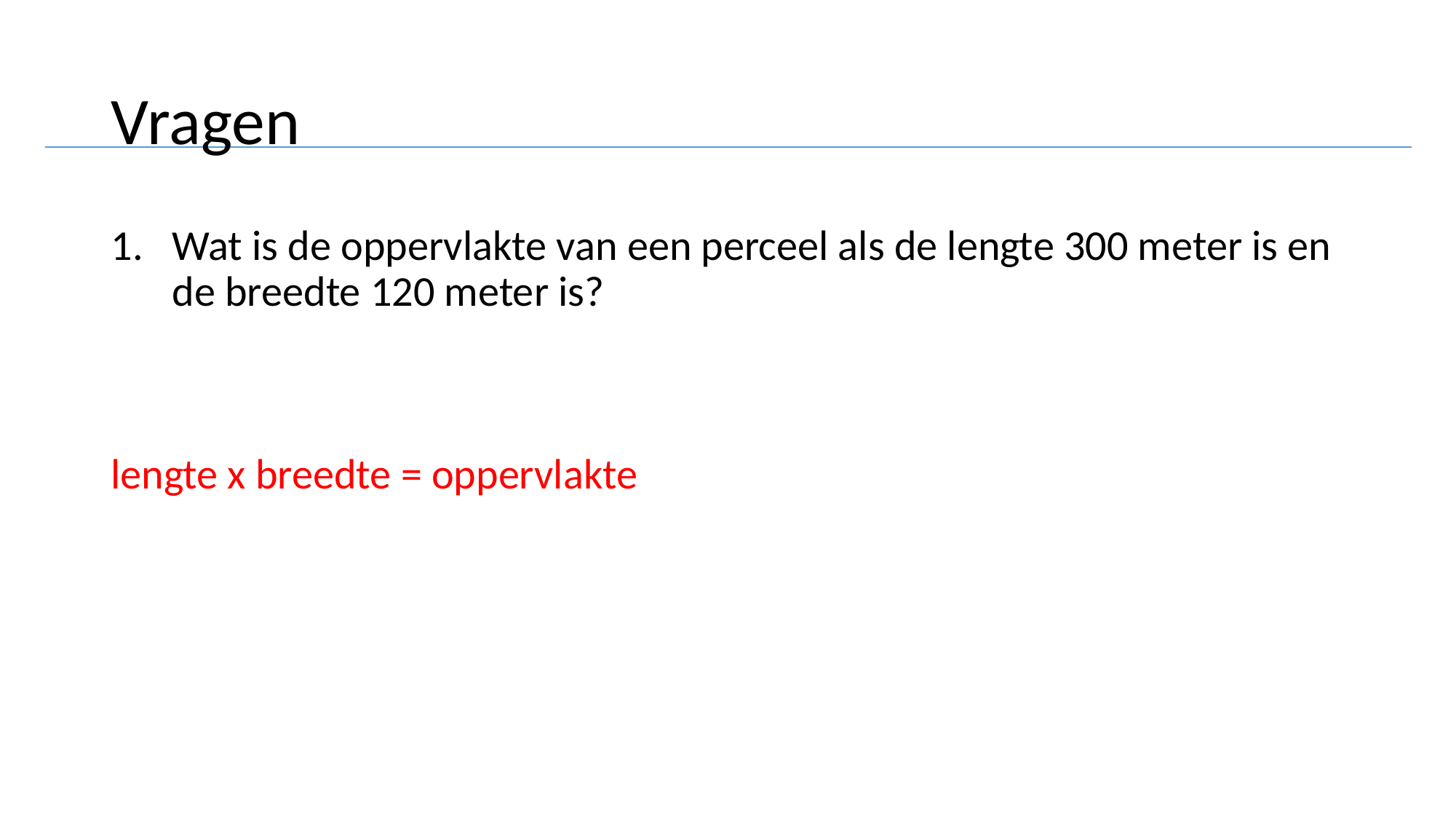

# Vragen
Wat is de oppervlakte van een perceel als de lengte 300 meter is en de breedte 120 meter is?

lengte x breedte = oppervlakte